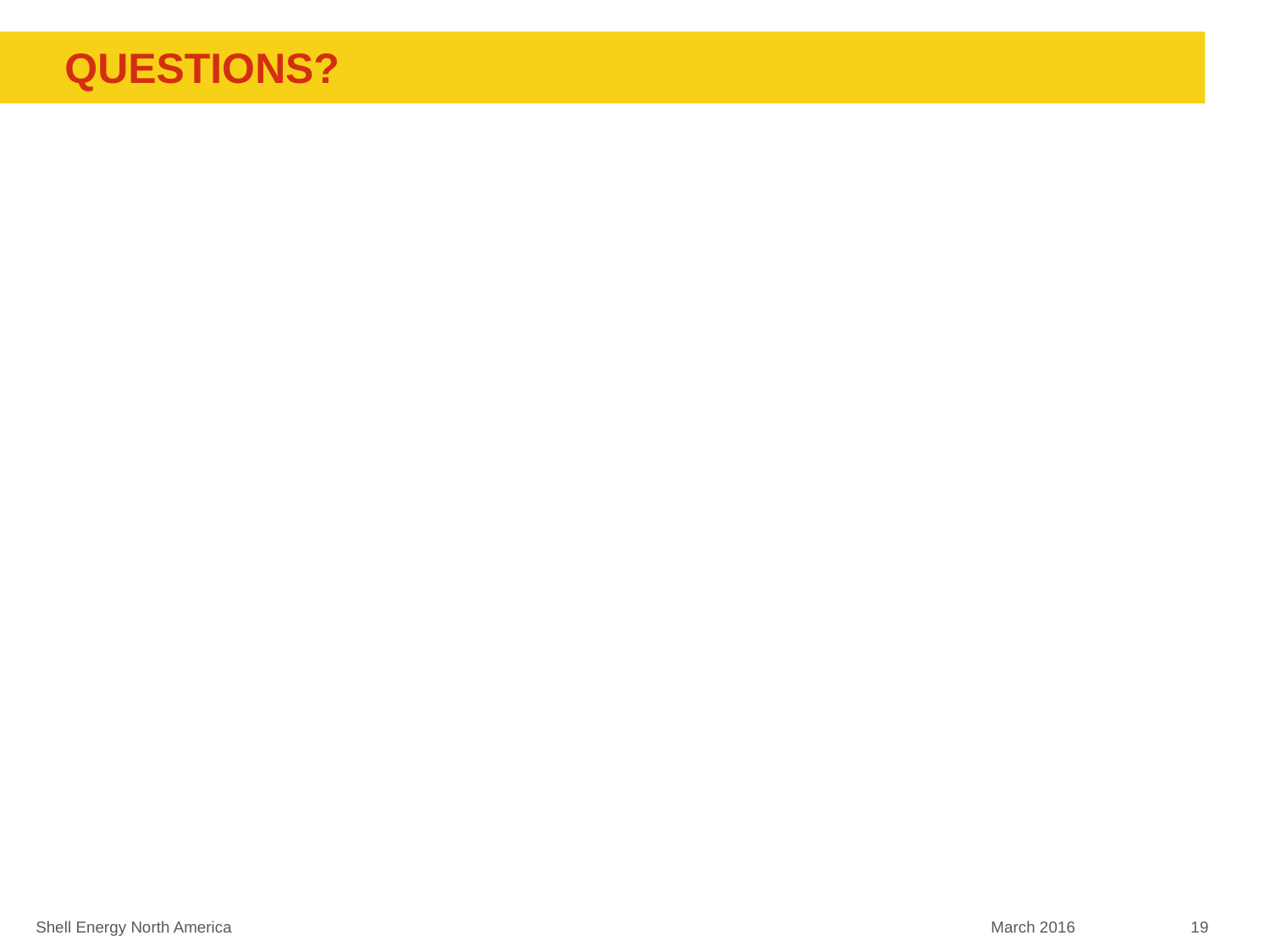

# Questions?
Shell Energy North America                                                                                                                                                                           March 2016                          19